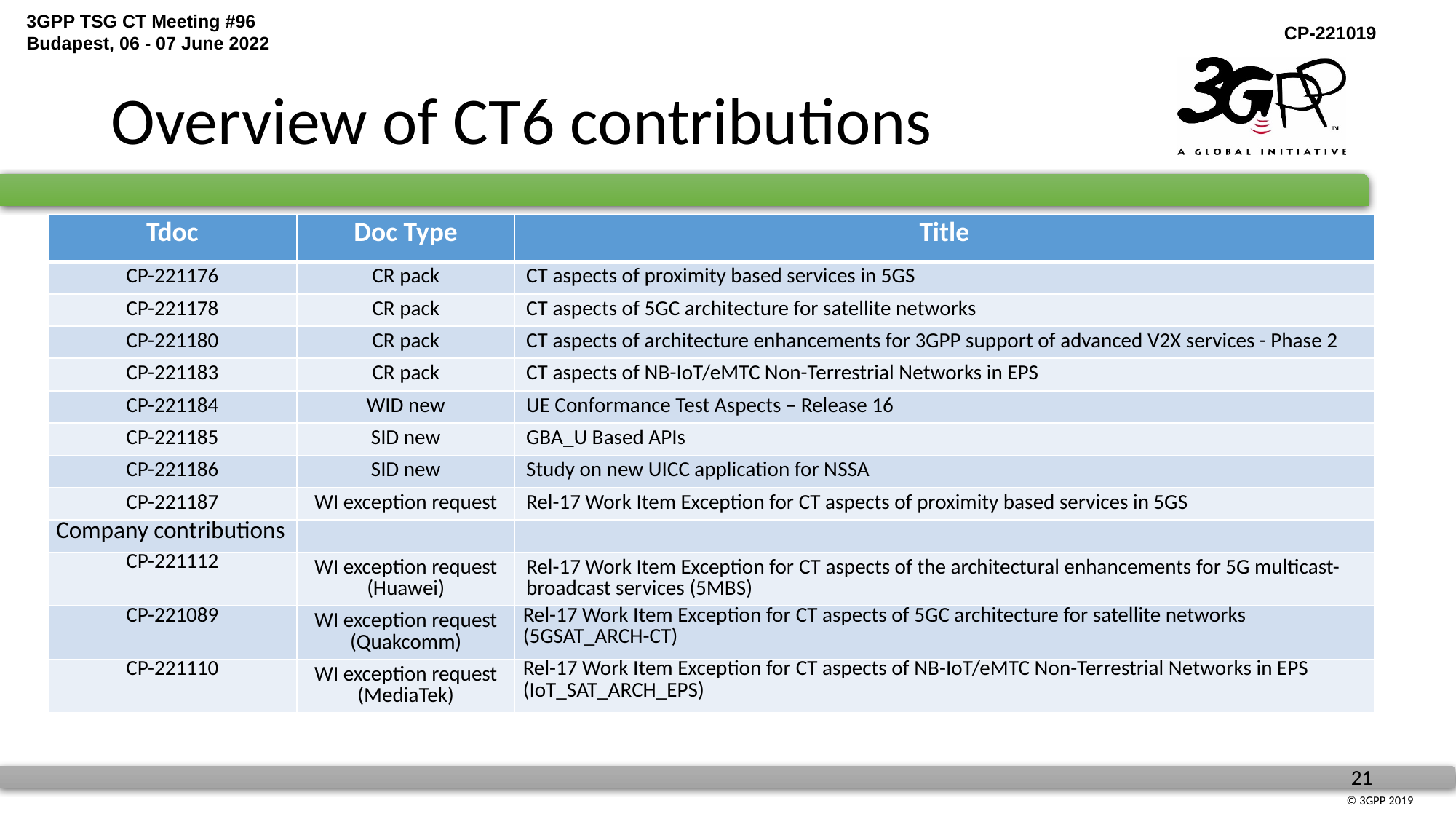

# Overview of CT6 contributions
| Tdoc | Doc Type | Title |
| --- | --- | --- |
| CP-221176 | CR pack | CT aspects of proximity based services in 5GS |
| CP-221178 | CR pack | CT aspects of 5GC architecture for satellite networks |
| CP-221180 | CR pack | CT aspects of architecture enhancements for 3GPP support of advanced V2X services - Phase 2 |
| CP-221183 | CR pack | CT aspects of NB-IoT/eMTC Non-Terrestrial Networks in EPS |
| CP-221184 | WID new | UE Conformance Test Aspects – Release 16 |
| CP-221185 | SID new | GBA\_U Based APIs |
| CP-221186 | SID new | Study on new UICC application for NSSA |
| CP-221187 | WI exception request | Rel-17 Work Item Exception for CT aspects of proximity based services in 5GS |
| Company contributions |  |  |
| CP-221112 | WI exception request (Huawei) | Rel-17 Work Item Exception for CT aspects of the architectural enhancements for 5G multicast-broadcast services (5MBS) |
| CP-221089 | WI exception request (Quakcomm) | Rel-17 Work Item Exception for CT aspects of 5GC architecture for satellite networks (5GSAT\_ARCH-CT) |
| CP-221110 | WI exception request (MediaTek) | Rel-17 Work Item Exception for CT aspects of NB-IoT/eMTC Non-Terrestrial Networks in EPS (IoT\_SAT\_ARCH\_EPS) |